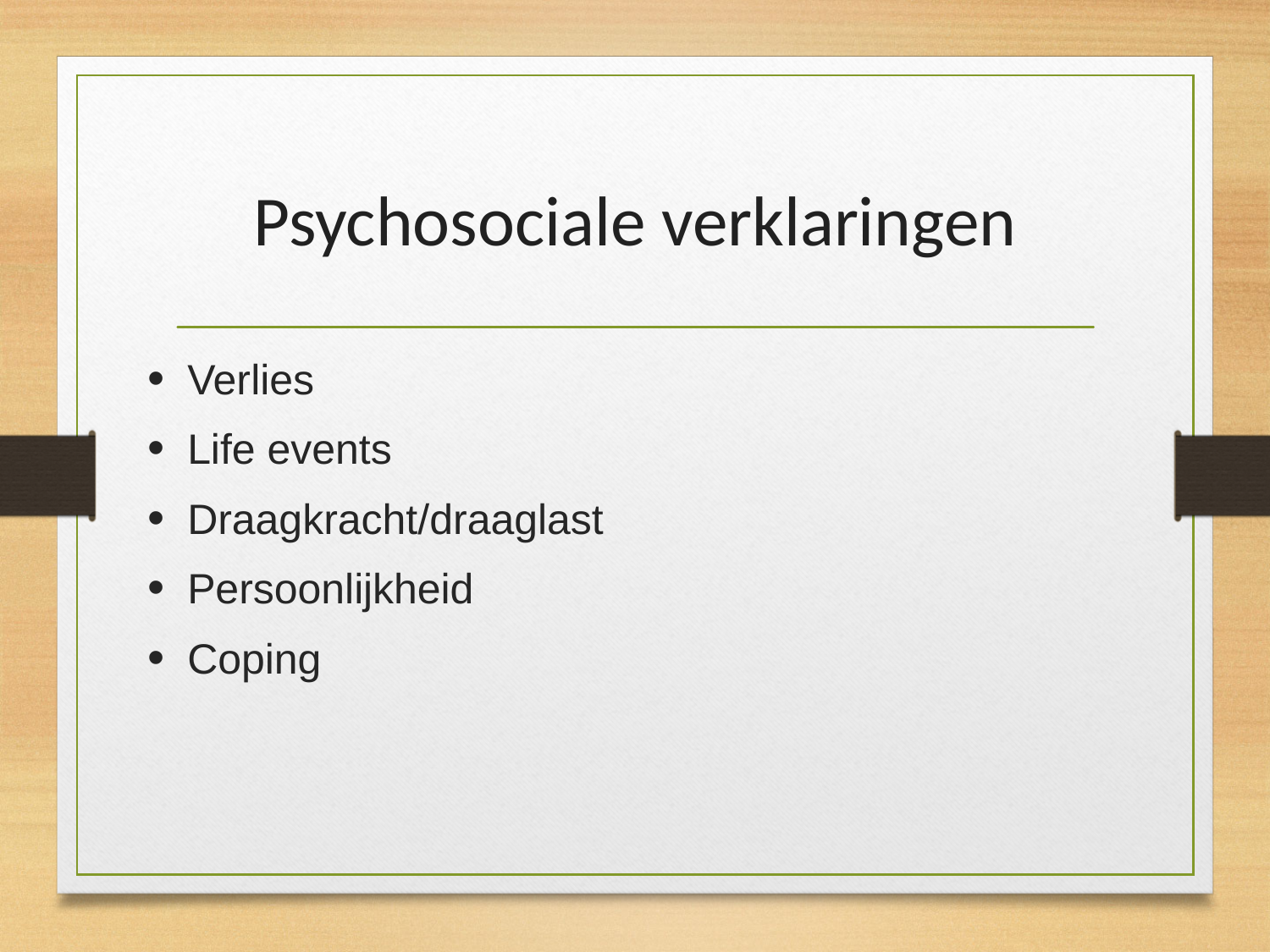

# Psychosociale verklaringen
Verlies
Life events
Draagkracht/draaglast
Persoonlijkheid
Coping